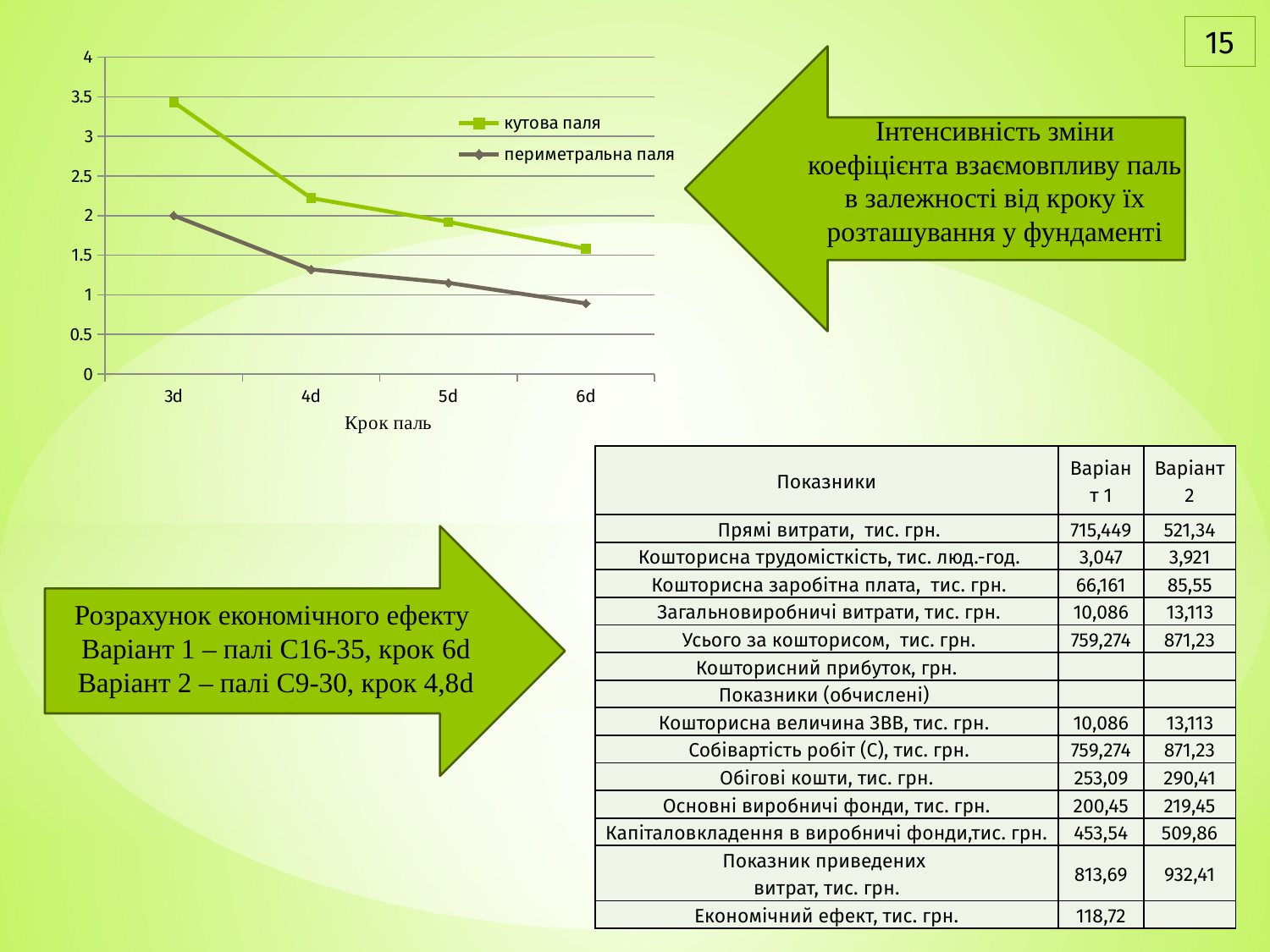

15

### Chart

| Category | кутова паля | периметральна паля |
|---|---|---|
| 3d | 3.43 | 2.0 |
| 4d | 2.22 | 1.32 |
| 5d | 1.92 | 1.15 |
| 6d | 1.58 | 0.89 |
Інтенсивність зміни коефіцієнта взаємовпливу паль в залежності від кроку їх розташування у фундаменті
| Показники | Варіант 1 | Варіант 2 |
| --- | --- | --- |
| Прямі витрати, тис. грн. | 715,449 | 521,34 |
| Кошторисна трудомісткість, тис. люд.-год. | 3,047 | 3,921 |
| Кошторисна заробітна плата, тис. грн. | 66,161 | 85,55 |
| Загальновиробничі витрати, тис. грн. | 10,086 | 13,113 |
| Усього за кошторисом, тис. грн. | 759,274 | 871,23 |
| Кошторисний прибуток, грн. |  |  |
| Показники (обчислені) |  |  |
| Кошторисна величина ЗВВ, тис. грн. | 10,086 | 13,113 |
| Собівартість робіт (С), тис. грн. | 759,274 | 871,23 |
| Обігові кошти, тис. грн. | 253,09 | 290,41 |
| Основні виробничі фонди, тис. грн. | 200,45 | 219,45 |
| Капіталовкладення в виробничі фонди,тис. грн. | 453,54 | 509,86 |
| Показник приведених витрат, тис. грн. | 813,69 | 932,41 |
| Економічний ефект, тис. грн. | 118,72 |  |

Розрахунок економічного ефекту
Варіант 1 – палі С16-35, крок 6d
Варіант 2 – палі С9-30, крок 4,8d